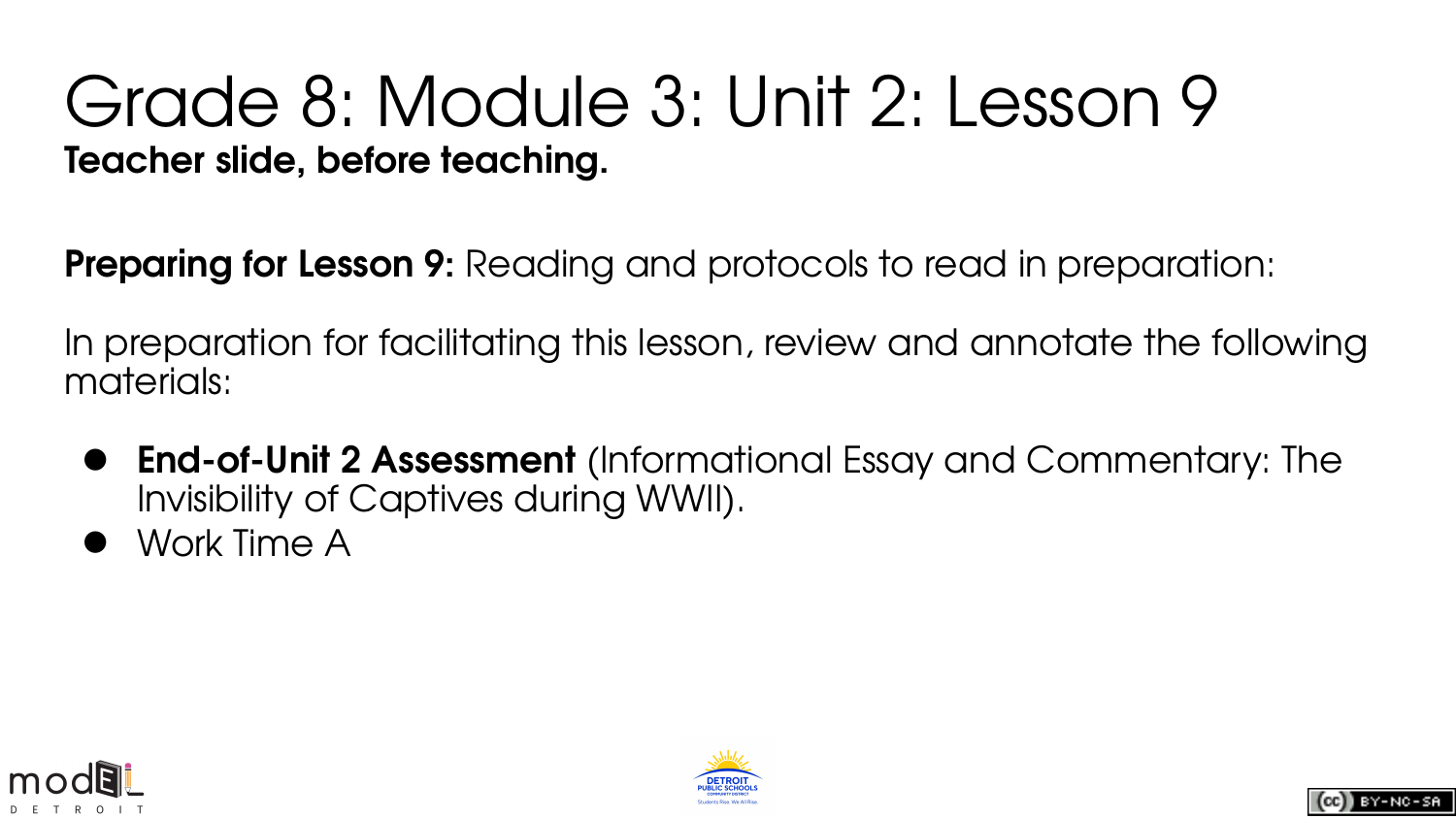

Grade 8: Module 3: Unit 2: Lesson 9
Teacher slide, before teaching.

Preparing for Lesson 9: Reading and protocols to read in preparation:

In preparation for facilitating this lesson, review and annotate the following materials:

End-of-Unit 2 Assessment (Informational Essay and Commentary: The Invisibility of Captives during WWII).
Work Time A